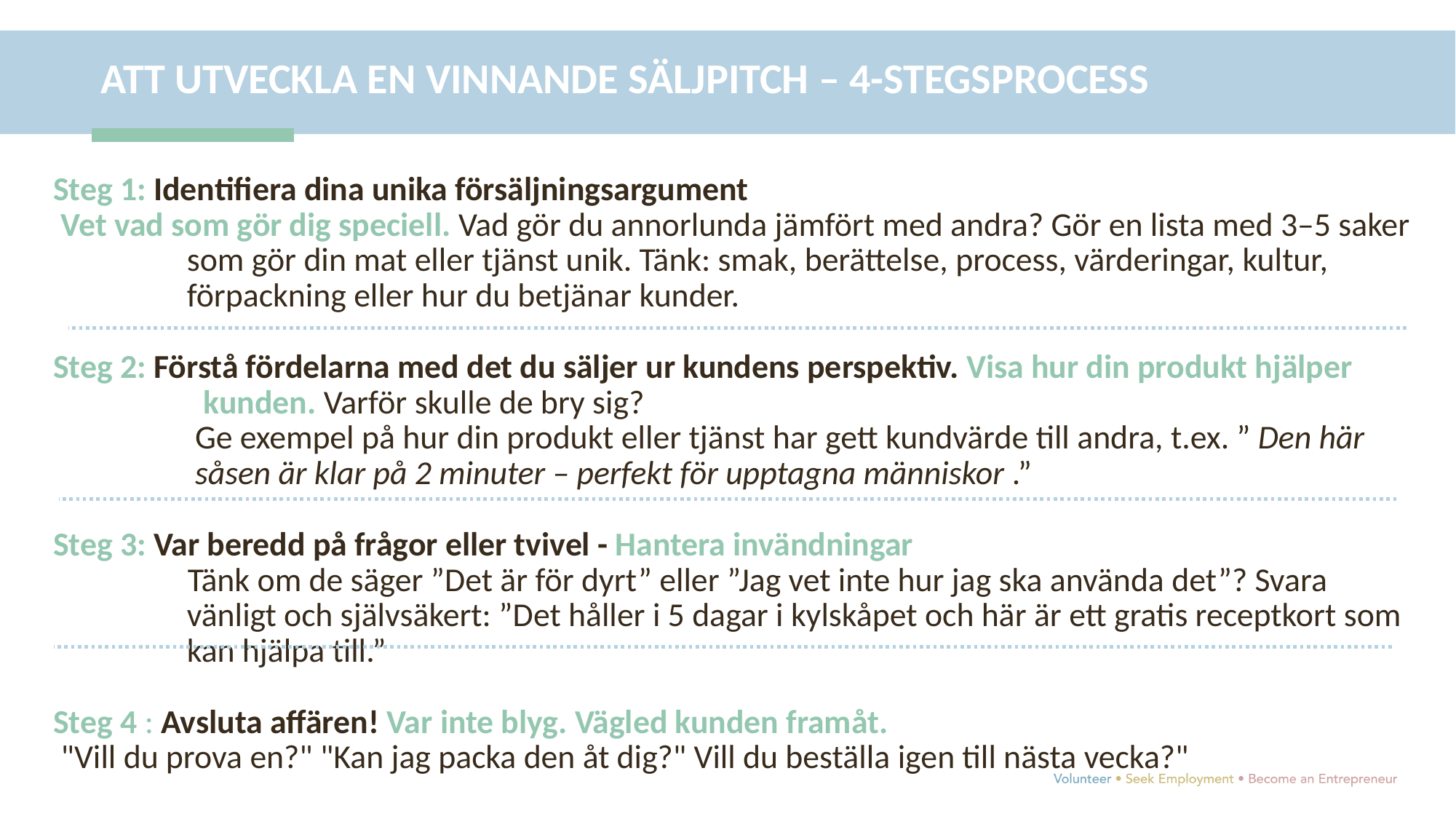

ATT UTVECKLA EN VINNANDE SÄLJPITCH – 4-STEGSPROCESS
Steg 1: Identifiera dina unika försäljningsargument
 Vet vad som gör dig speciell. Vad gör du annorlunda jämfört med andra? Gör en lista med 3–5 saker som gör din mat eller tjänst unik. Tänk: smak, berättelse, process, värderingar, kultur, förpackning eller hur du betjänar kunder.

Steg 2: Förstå fördelarna med det du säljer ur kundens perspektiv. Visa hur din produkt hjälper kunden. Varför skulle de bry sig?
Ge exempel på hur din produkt eller tjänst har gett kundvärde till andra, t.ex. ” Den här såsen är klar på 2 minuter – perfekt för upptagna människor .”

Steg 3: Var beredd på frågor eller tvivel - Hantera invändningar
                  Tänk om de säger ”Det är för dyrt” eller ”Jag vet inte hur jag ska använda det”? Svara vänligt och självsäkert: ”Det håller i 5 dagar i kylskåpet och här är ett gratis receptkort som kan hjälpa till.”

Steg 4 : Avsluta affären! Var inte blyg. Vägled kunden framåt.
 "Vill du prova en?" "Kan jag packa den åt dig?" Vill du beställa igen till nästa vecka?"